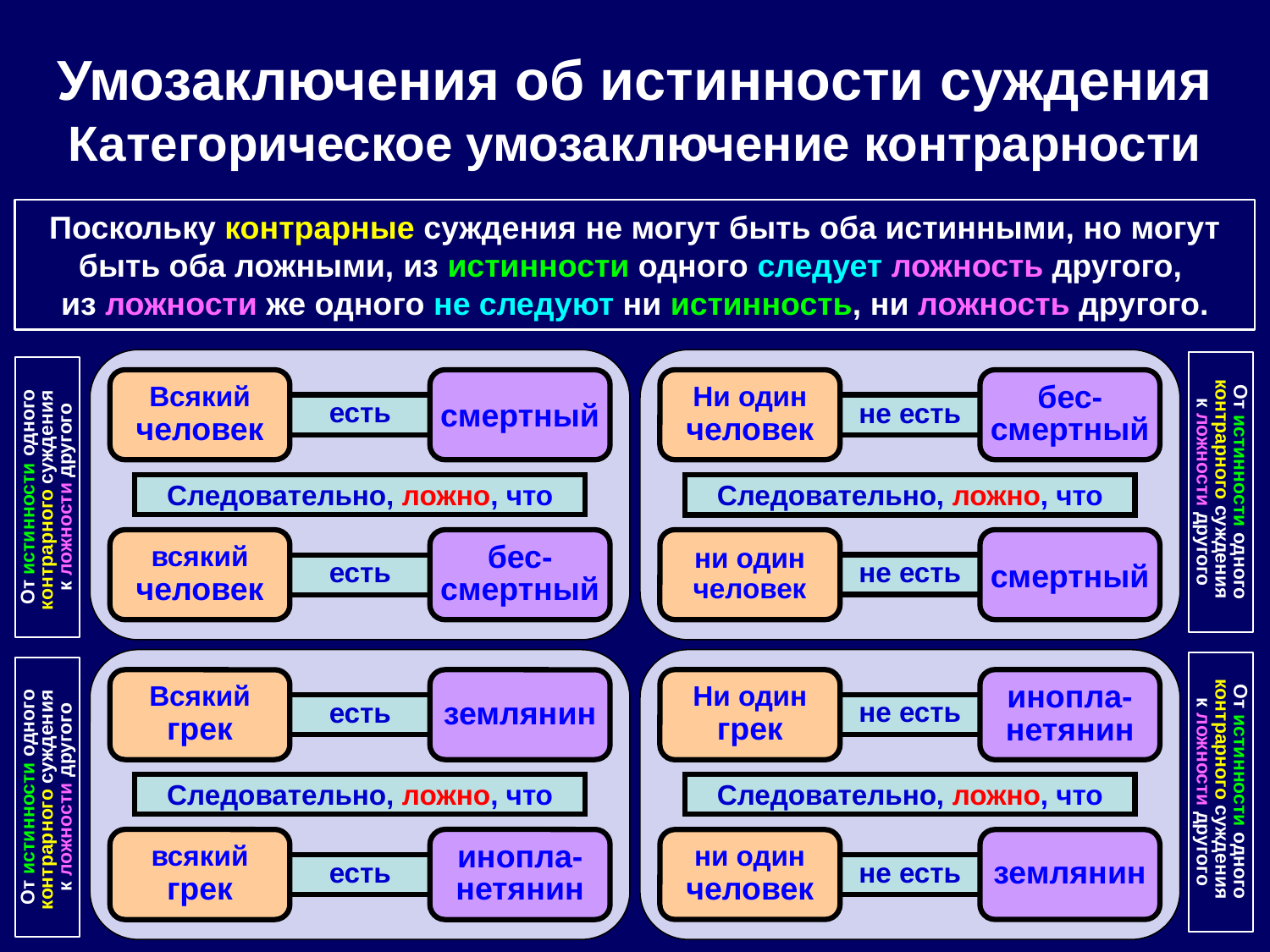

Умозаключения об истинности суждения
Категорическое умозаключение контрарности
Поскольку контрарные суждения не могут быть оба истинными, но могут быть оба ложными, из истинности одного следует ложность другого,
из ложности же одного не следуют ни истинность, ни ложность другого.

Всякий
человек
смертный
Ни один
человек
бес-
смертный
есть
не есть
От истинности одного контрарного суждения
к ложности другого
От истинности одного контрарного суждения
к ложности другого
Следовательно, ложно, что
Следовательно, ложно, что
ни один
человек
смертный
всякий
человек
бес-
смертный
не есть
есть

Ни один
грек
инопла-нетянин
Всякий
грек
землянин
есть
не есть
От истинности одного контрарного суждения
к ложности другого
От истинности одного контрарного суждения
к ложности другого
Следовательно, ложно, что
Следовательно, ложно, что
всякий
грек
инопла-нетянин
ни один
человек
землянин
не есть
есть